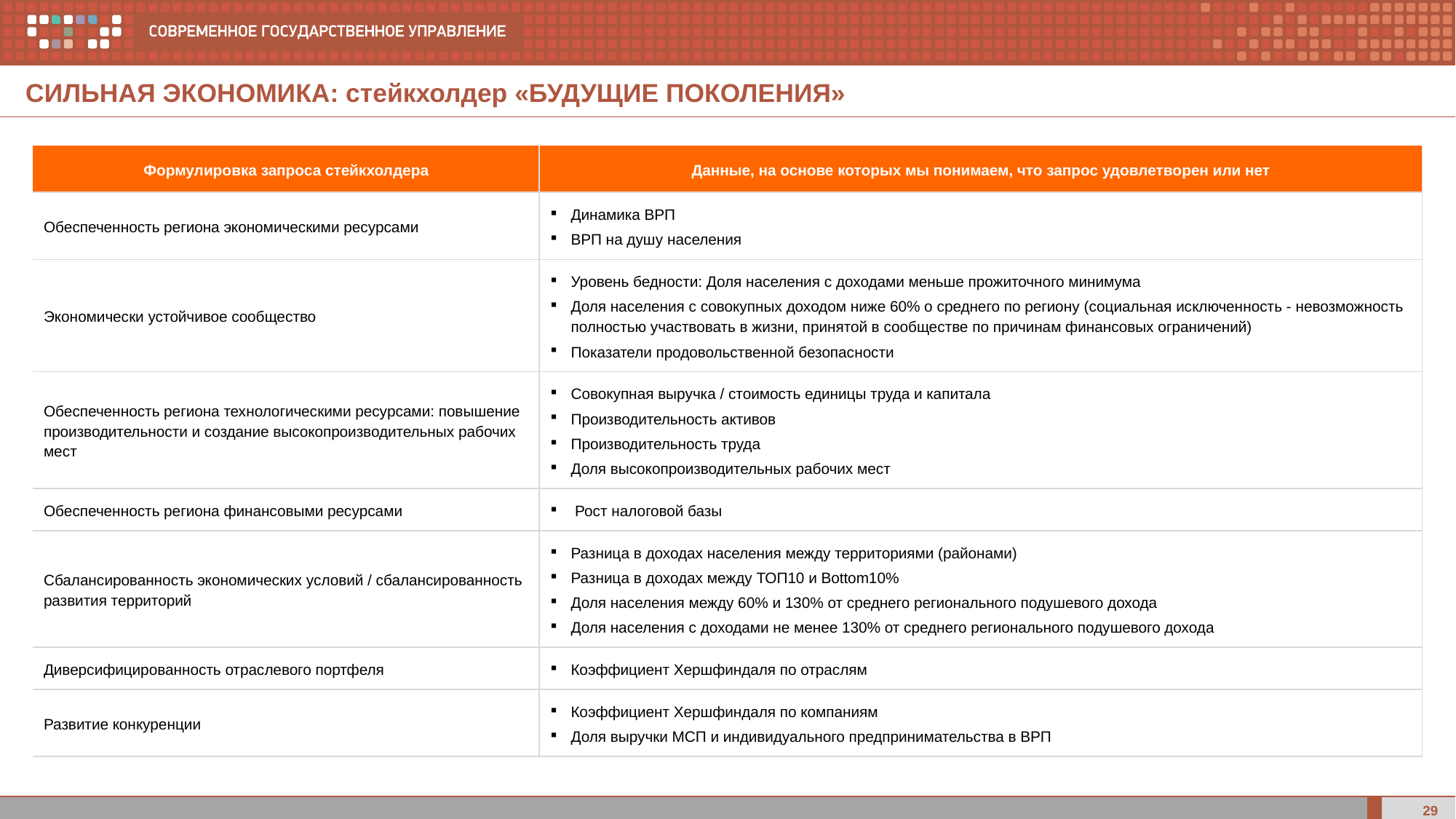

СИЛЬНАЯ ЭКОНОМИКА: стейкхолдер «БУДУЩИЕ ПОКОЛЕНИЯ»
| Формулировка запроса стейкхолдера | Данные, на основе которых мы понимаем, что запрос удовлетворен или нет |
| --- | --- |
| Обеспеченность региона экономическими ресурсами | Динамика ВРП ВРП на душу населения |
| Экономически устойчивое сообщество | Уровень бедности: Доля населения с доходами меньше прожиточного минимума Доля населения с совокупных доходом ниже 60% о среднего по региону (социальная исключенность - невозможность полностью участвовать в жизни, принятой в сообществе по причинам финансовых ограничений) Показатели продовольственной безопасности |
| Обеспеченность региона технологическими ресурсами: повышение производительности и создание высокопроизводительных рабочих мест | Совокупная выручка / стоимость единицы труда и капитала Производительность активов Производительность труда Доля высокопроизводительных рабочих мест |
| Обеспеченность региона финансовыми ресурсами | Рост налоговой базы |
| Сбалансированность экономических условий / сбалансированность развития территорий | Разница в доходах населения между территориями (районами) Разница в доходах между ТОП10 и Bottom10% Доля населения между 60% и 130% от среднего регионального подушевого дохода Доля населения с доходами не менее 130% от среднего регионального подушевого дохода |
| Диверсифицированность отраслевого портфеля | Коэффициент Хершфиндаля по отраслям |
| Развитие конкуренции | Коэффициент Хершфиндаля по компаниям Доля выручки МСП и индивидуального предпринимательства в ВРП |